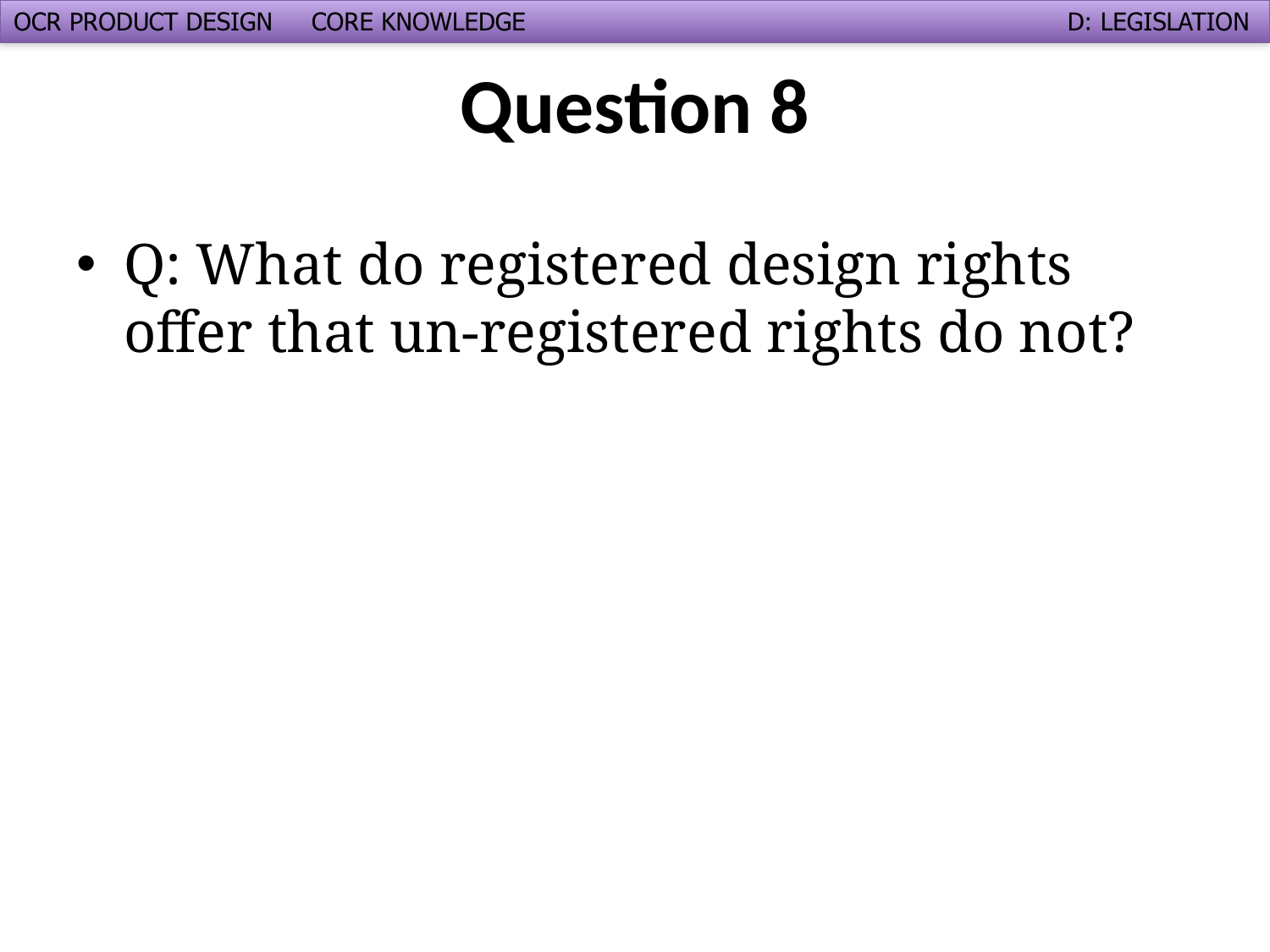

# Question 8
Q: What do registered design rights offer that un-registered rights do not?